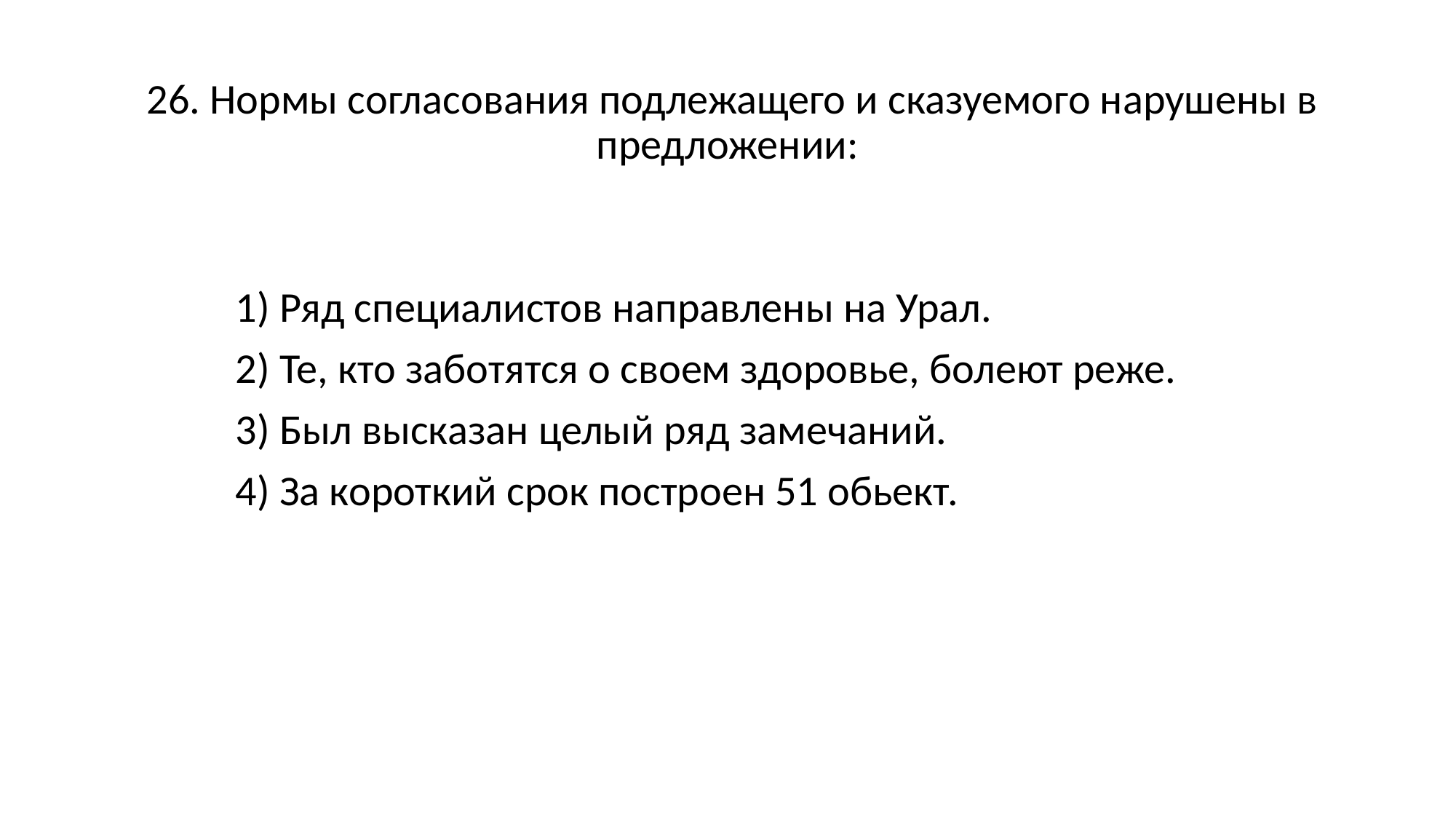

# 26. Нормы согласования подлежащего и сказуемого нарушены в предложении:
1) Ряд специалистов направлены на Урал.
2) Те, кто заботятся о своем здоровье, болеют реже.
3) Был высказан целый ряд замечаний.
4) За короткий срок построен 51 обьект.